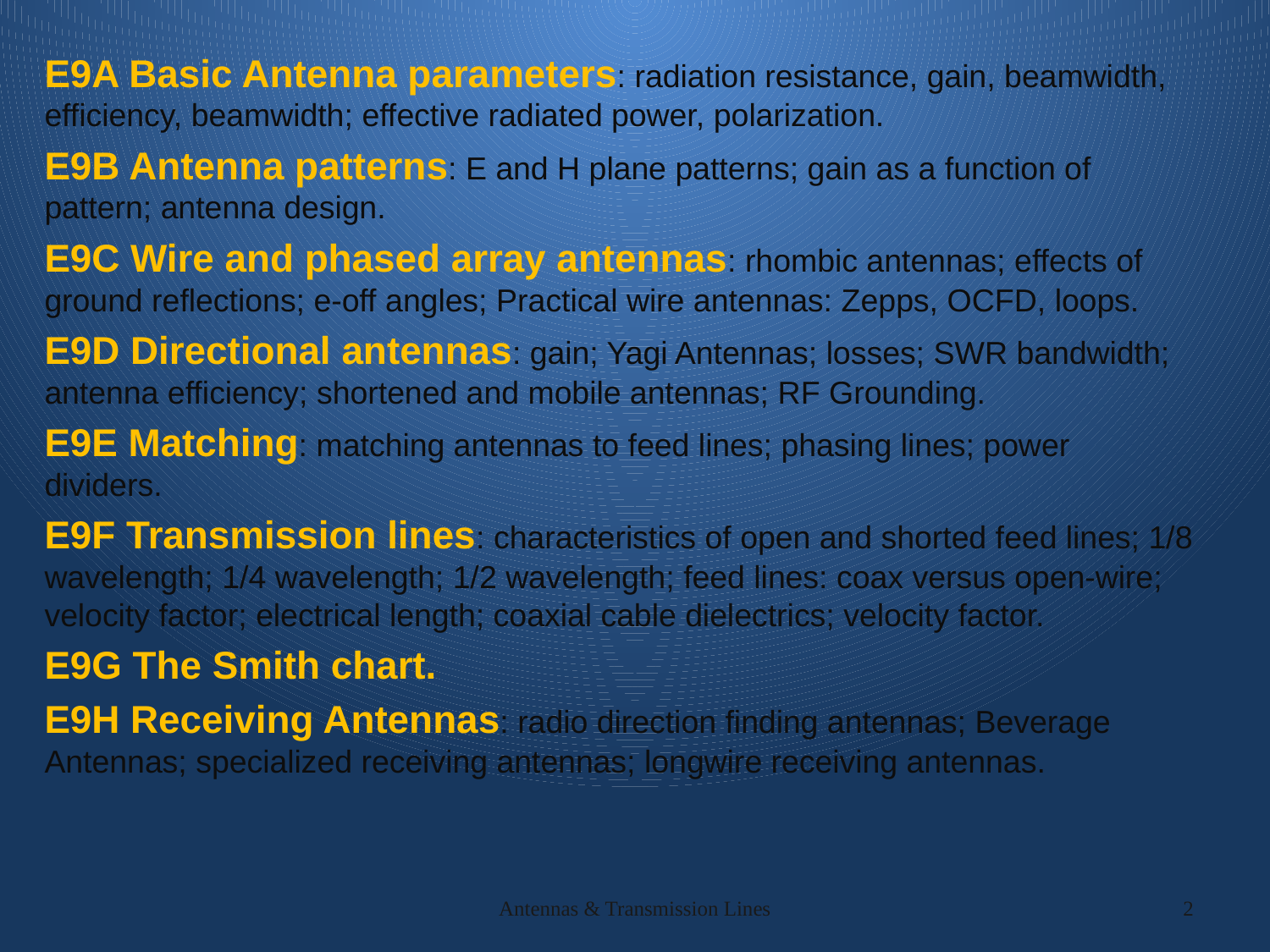

E9A Basic Antenna parameters: radiation resistance, gain, beamwidth, efficiency, beamwidth; effective radiated power, polarization.
E9B Antenna patterns: E and H plane patterns; gain as a function of pattern; antenna design.
E9C Wire and phased array antennas: rhombic antennas; effects of ground reflections; e-off angles; Practical wire antennas: Zepps, OCFD, loops.
E9D Directional antennas: gain; Yagi Antennas; losses; SWR bandwidth; antenna efficiency; shortened and mobile antennas; RF Grounding.
E9E Matching: matching antennas to feed lines; phasing lines; power dividers.
E9F Transmission lines: characteristics of open and shorted feed lines; 1/8 wavelength; 1/4 wavelength; 1/2 wavelength; feed lines: coax versus open-wire; velocity factor; electrical length; coaxial cable dielectrics; velocity factor.
E9G The Smith chart.
E9H Receiving Antennas: radio direction finding antennas; Beverage Antennas; specialized receiving antennas; longwire receiving antennas.
Antennas & Transmission Lines
2